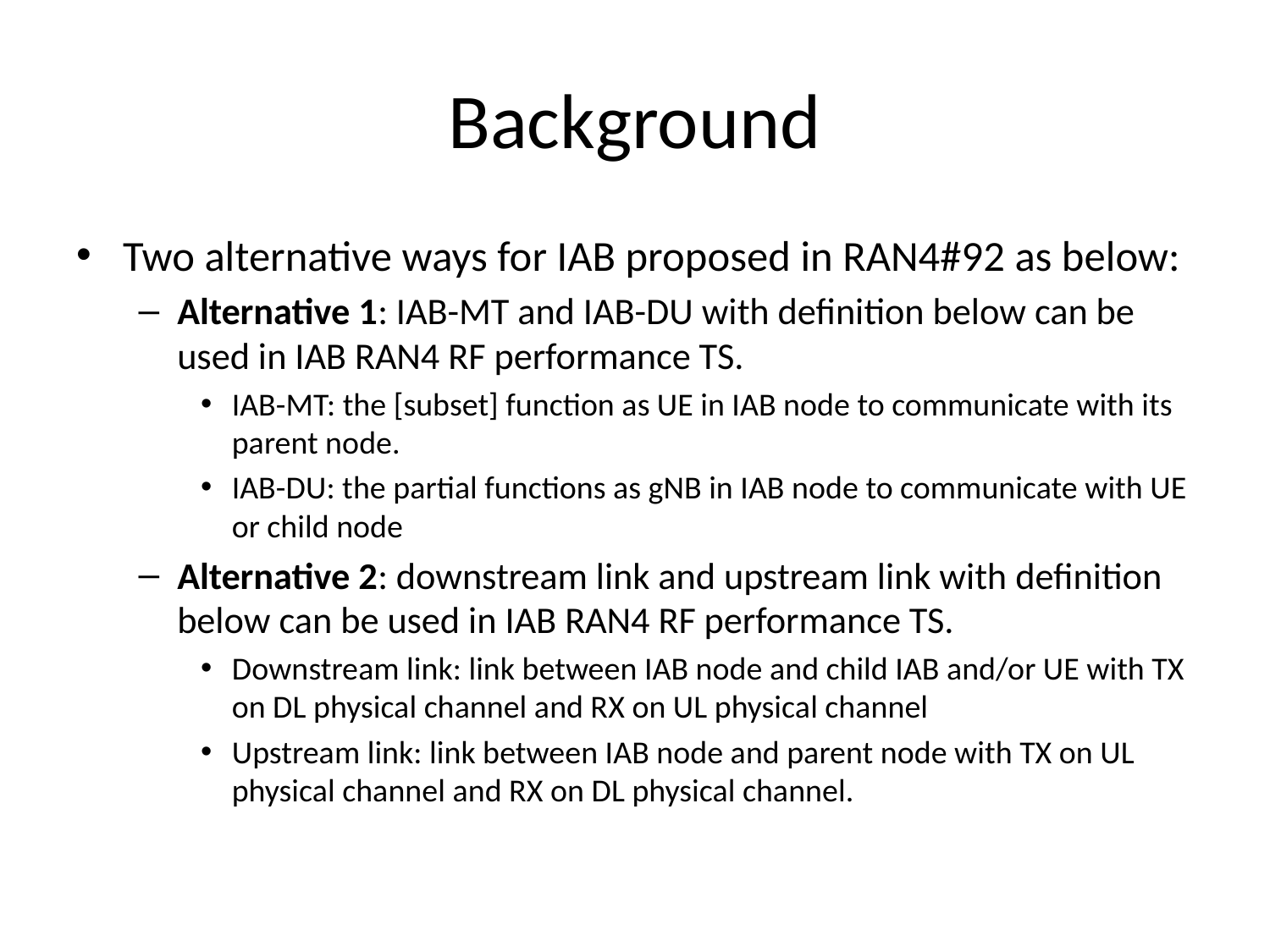

# Background
Two alternative ways for IAB proposed in RAN4#92 as below:
Alternative 1: IAB-MT and IAB-DU with definition below can be used in IAB RAN4 RF performance TS.
IAB-MT: the [subset] function as UE in IAB node to communicate with its parent node.
IAB-DU: the partial functions as gNB in IAB node to communicate with UE or child node
Alternative 2: downstream link and upstream link with definition below can be used in IAB RAN4 RF performance TS.
Downstream link: link between IAB node and child IAB and/or UE with TX on DL physical channel and RX on UL physical channel
Upstream link: link between IAB node and parent node with TX on UL physical channel and RX on DL physical channel.